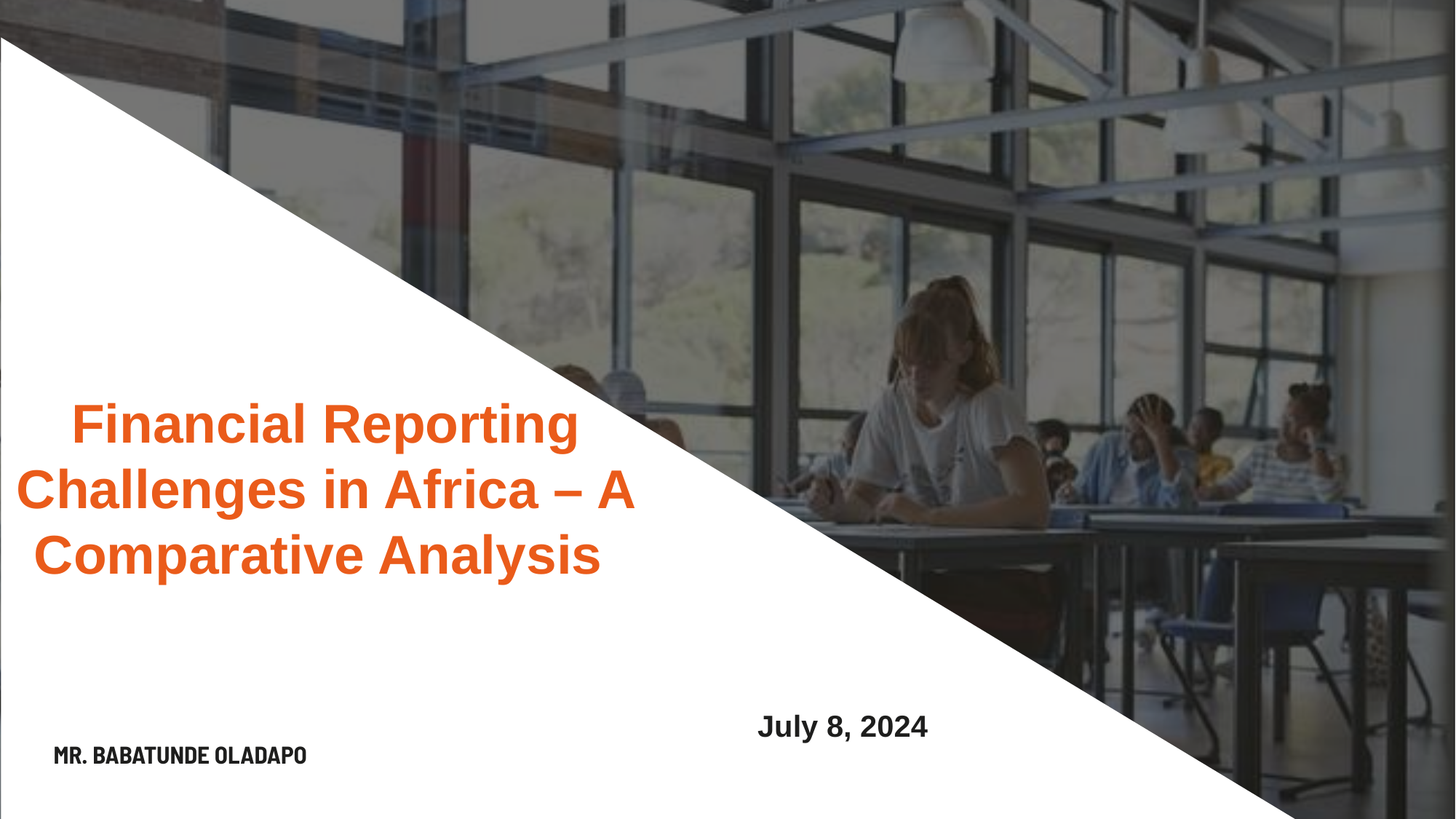

Financial Reporting Challenges in Africa – A Comparative Analysis

   MR. Babatunde OLADAPO
July 8, 2024